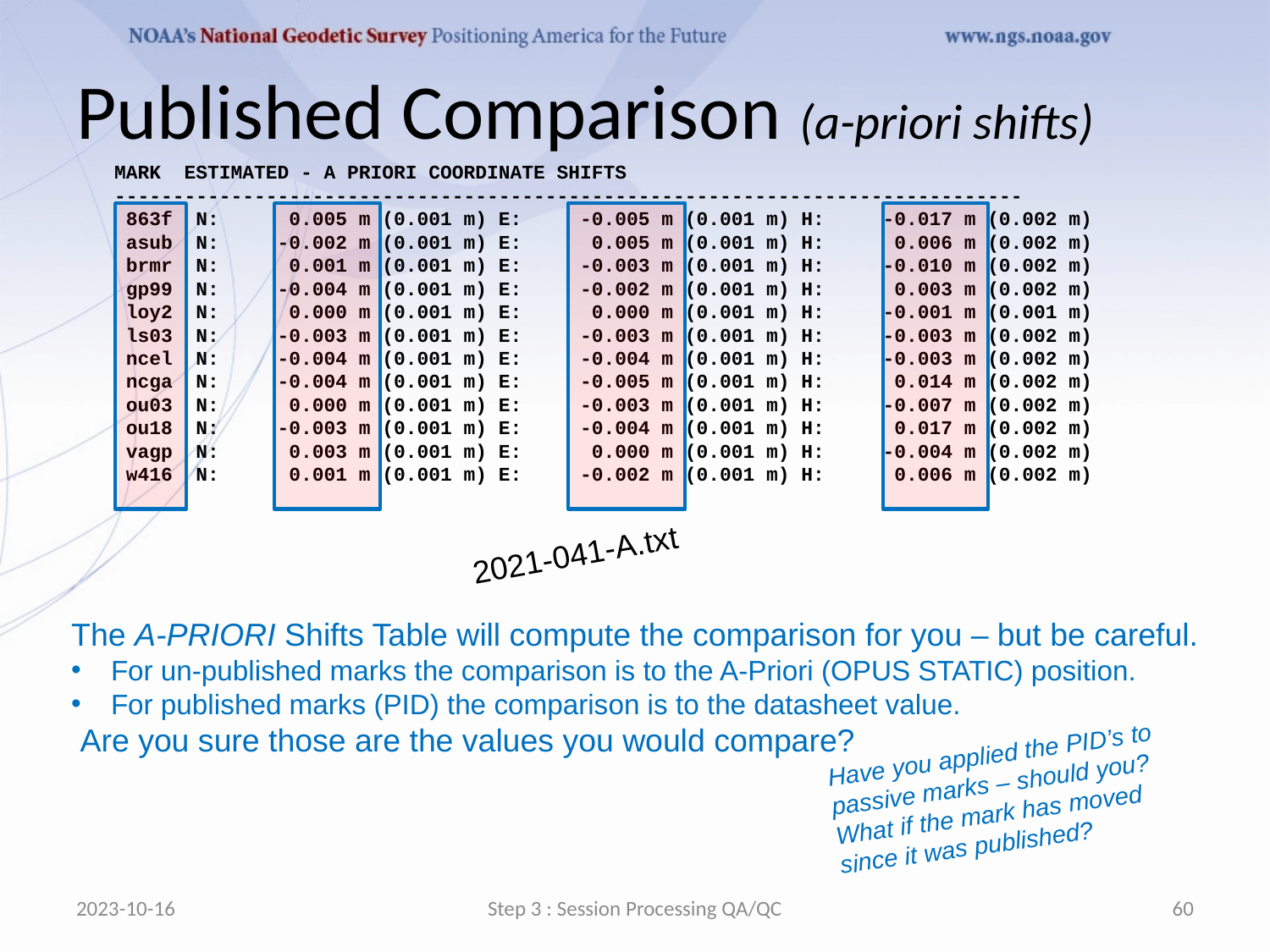

# Published Comparison (a-priori shifts)
 MARK  ESTIMATED - A PRIORI COORDINATE SHIFTS
 ------------------------------------------------------------------------------
  863f  N:      0.005 m (0.001 m) E:     -0.005 m (0.001 m) H:     -0.017 m (0.002 m)
  asub  N:     -0.002 m (0.001 m) E:      0.005 m (0.001 m) H:      0.006 m (0.002 m)
  brmr  N:      0.001 m (0.001 m) E:     -0.003 m (0.001 m) H:     -0.010 m (0.002 m)
  gp99  N:     -0.004 m (0.001 m) E:     -0.002 m (0.001 m) H:      0.003 m (0.002 m)
  loy2  N:      0.000 m (0.001 m) E:      0.000 m (0.001 m) H:     -0.001 m (0.001 m)
  ls03  N:     -0.003 m (0.001 m) E:     -0.003 m (0.001 m) H:     -0.003 m (0.002 m)
  ncel  N:     -0.004 m (0.001 m) E:     -0.004 m (0.001 m) H:     -0.003 m (0.002 m)
  ncga  N:     -0.004 m (0.001 m) E:     -0.005 m (0.001 m) H:      0.014 m (0.002 m)
  ou03  N:      0.000 m (0.001 m) E:     -0.003 m (0.001 m) H:     -0.007 m (0.002 m)
  ou18  N:     -0.003 m (0.001 m) E:     -0.004 m (0.001 m) H:      0.017 m (0.002 m)
  vagp  N:      0.003 m (0.001 m) E:      0.000 m (0.001 m) H:     -0.004 m (0.002 m)
  w416  N:      0.001 m (0.001 m) E:     -0.002 m (0.001 m) H:      0.006 m (0.002 m)

2021-041-A.txt
The A-PRIORI Shifts Table will compute the comparison for you – but be careful.
For un-published marks the comparison is to the A-Priori (OPUS STATIC) position.
For published marks (PID) the comparison is to the datasheet value.
 Are you sure those are the values you would compare?

Have you applied the PID’s to passive marks – should you?
What if the mark has moved since it was published?
2023-10-16
Step 3 : Session Processing QA/QC
60